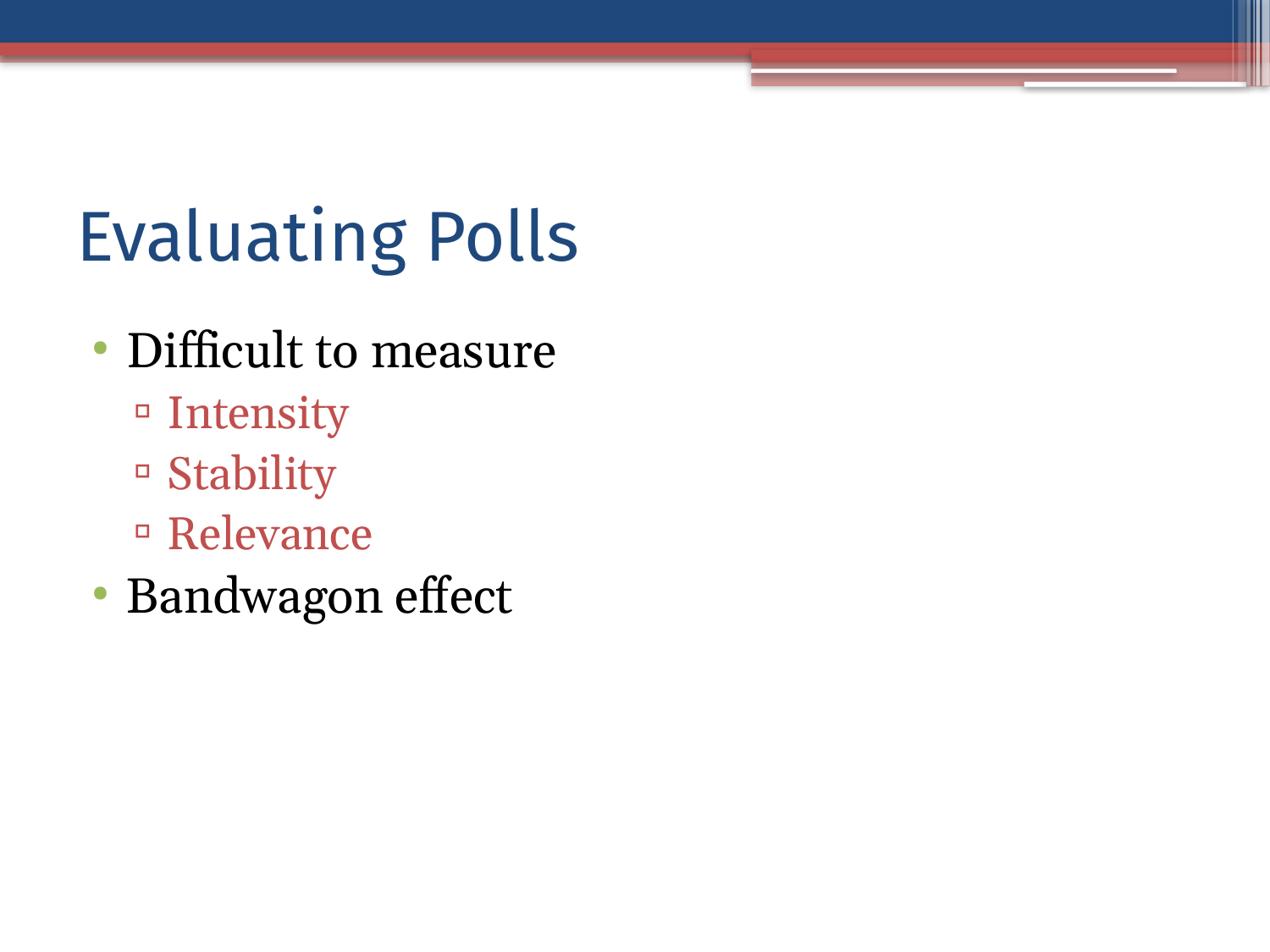

# Evaluating Polls
Difficult to measure
Intensity
Stability
Relevance
Bandwagon effect